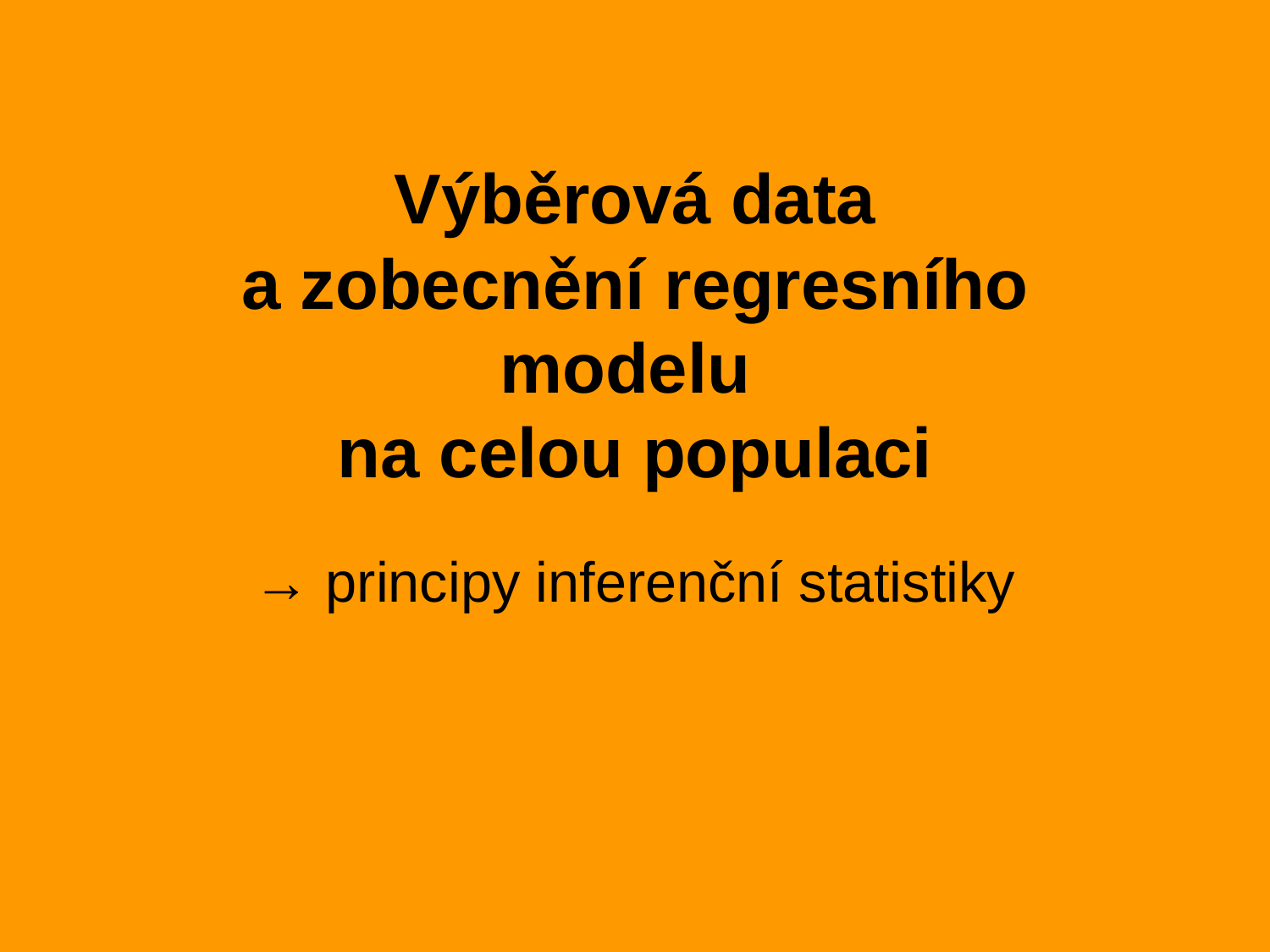

# Výběrová data a zobecnění regresního modelu na celou populaci
→ principy inferenční statistiky